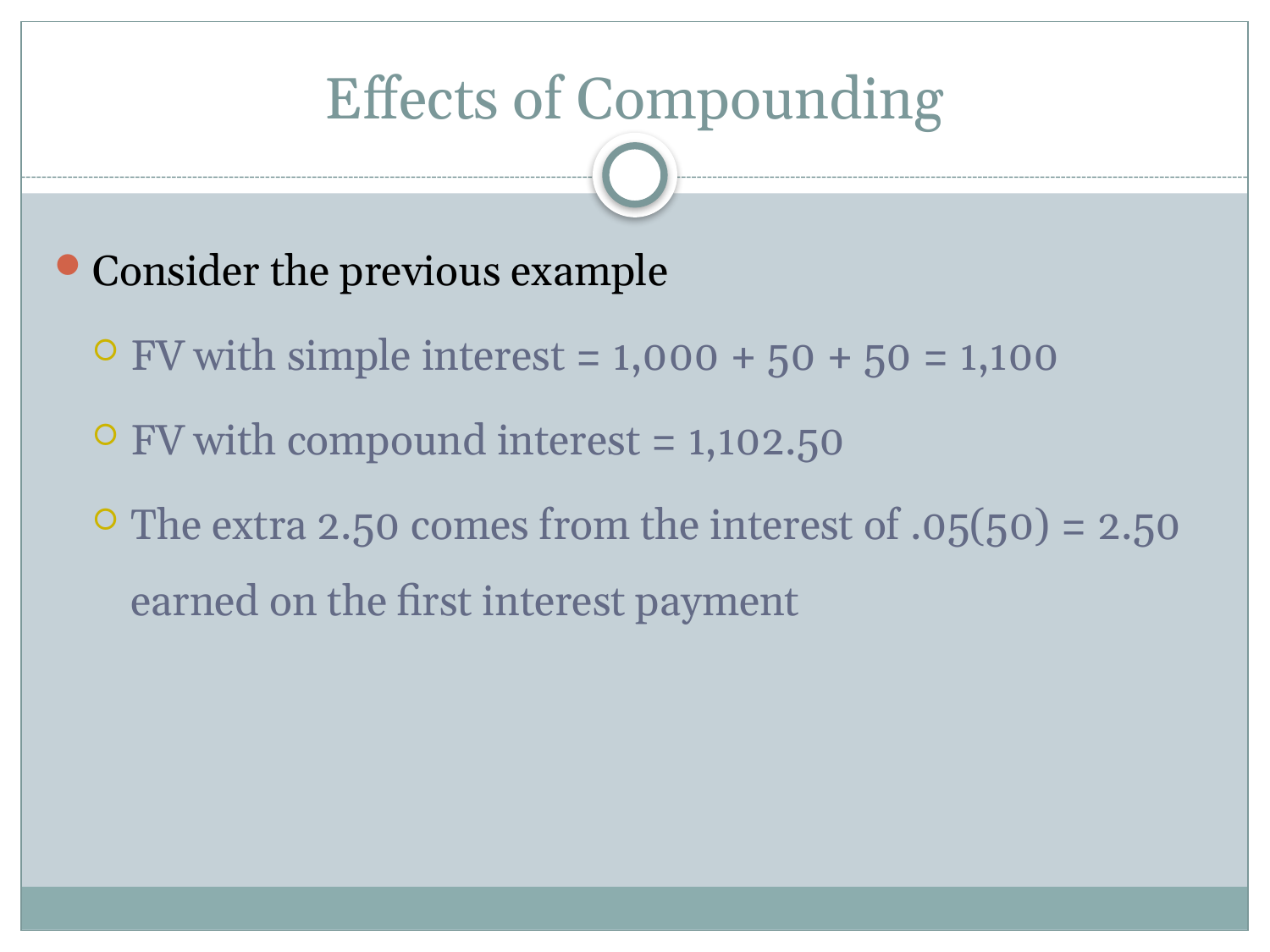

# Effects of Compounding
Consider the previous example
FV with simple interest = 1,000 + 50 + 50 = 1,100
FV with compound interest = 1,102.50
The extra 2.50 comes from the interest of .05(50) = 2.50 earned on the first interest payment